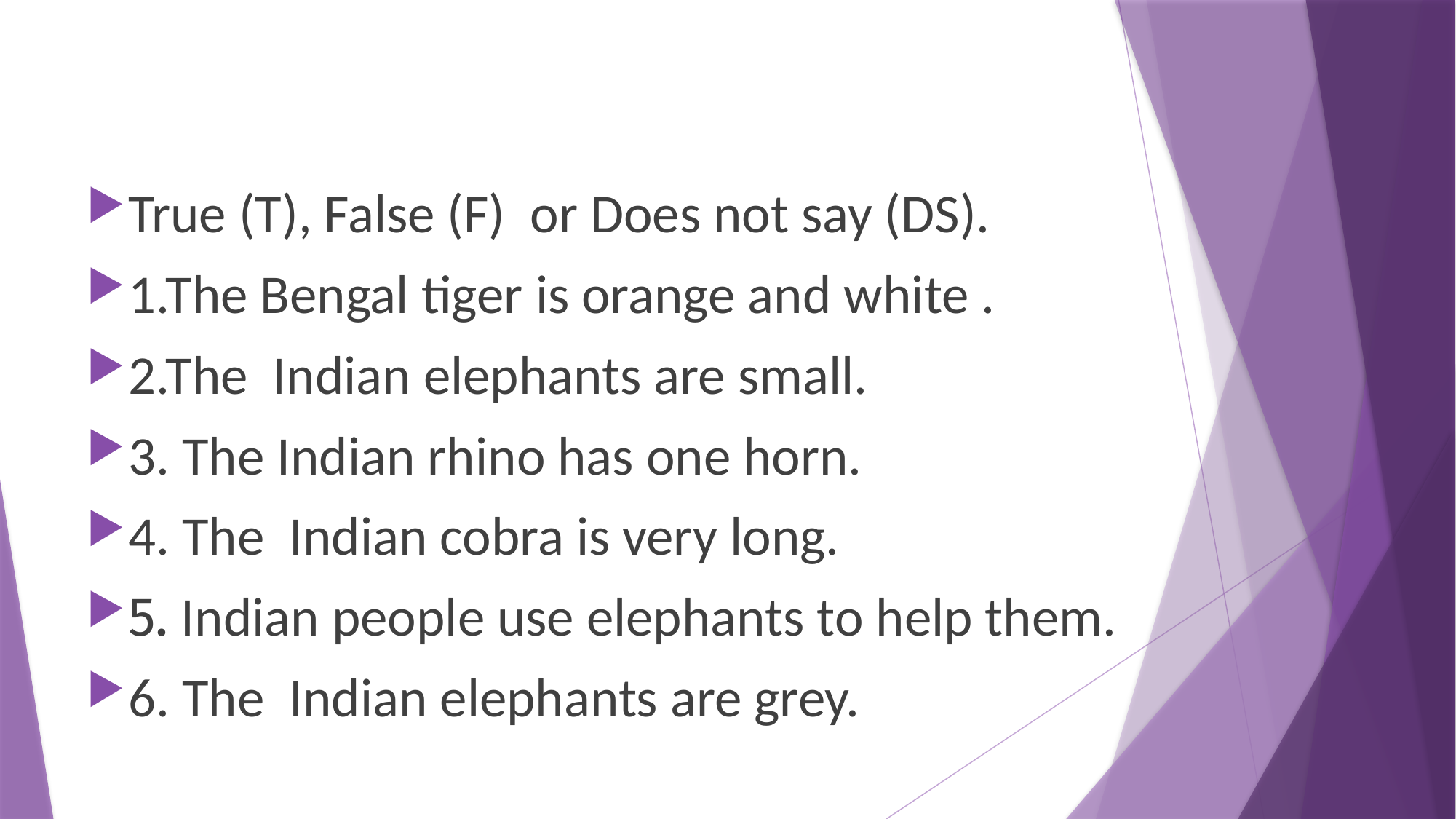

True (T), False (F)  or Does not say (DS).
1.The Bengal tiger is orange and white .
2.The  Indian elephants are small.
3. The Indian rhino has one horn.
4. The  Indian cobra is very long.
5. Indian people use elephants to help them.
6. The  Indian elephants are grey.